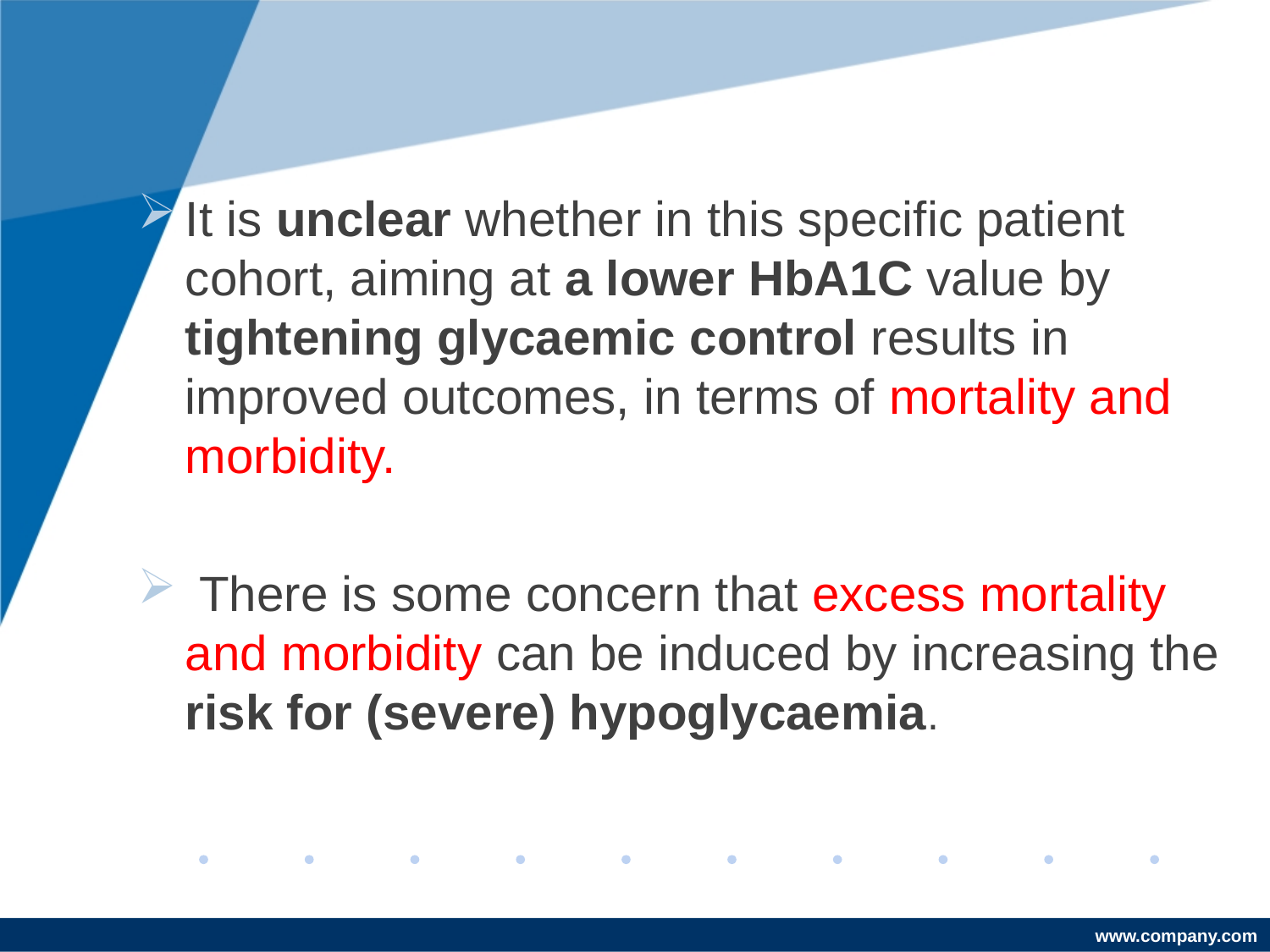

#
It is unclear whether in this specific patient cohort, aiming at a lower HbA1C value by tightening glycaemic control results in improved outcomes, in terms of mortality and morbidity.

 There is some concern that excess mortality and morbidity can be induced by increasing the risk for (severe) hypoglycaemia.